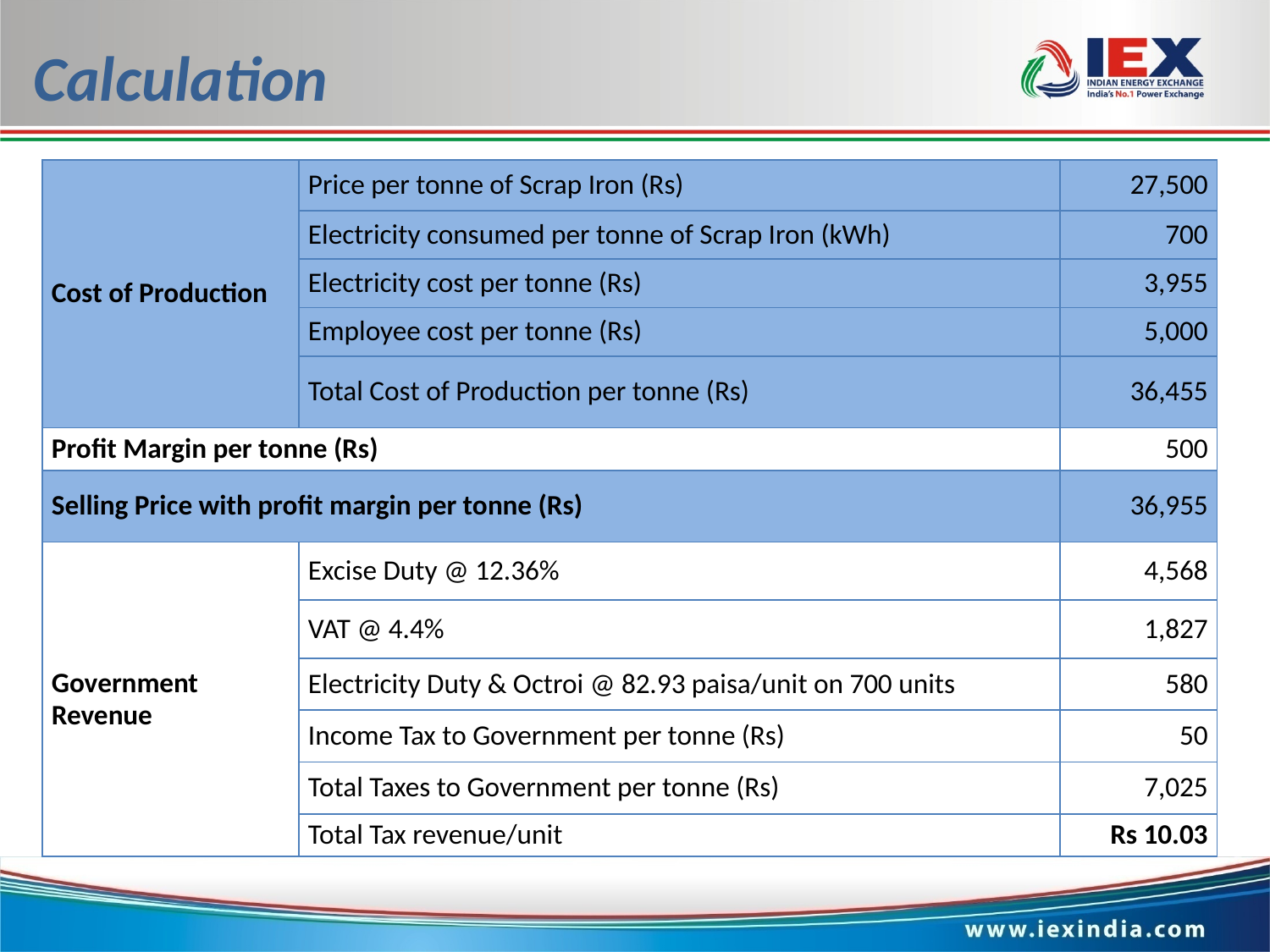

Calculation
| Cost of Production | Price per tonne of Scrap Iron (Rs) | 27,500 |
| --- | --- | --- |
|  | Electricity consumed per tonne of Scrap Iron (kWh) | 700 |
|  | Electricity cost per tonne (Rs) | 3,955 |
|  | Employee cost per tonne (Rs) | 5,000 |
|  | Total Cost of Production per tonne (Rs) | 36,455 |
| Profit Margin per tonne (Rs) |  | 500 |
| Selling Price with profit margin per tonne (Rs) |  | 36,955 |
| Government Revenue | Excise Duty @ 12.36% | 4,568 |
|  | VAT @ 4.4% | 1,827 |
|  | Electricity Duty & Octroi @ 82.93 paisa/unit on 700 units | 580 |
|  | Income Tax to Government per tonne (Rs) | 50 |
|  | Total Taxes to Government per tonne (Rs) | 7,025 |
|  | Total Tax revenue/unit | Rs 10.03 |